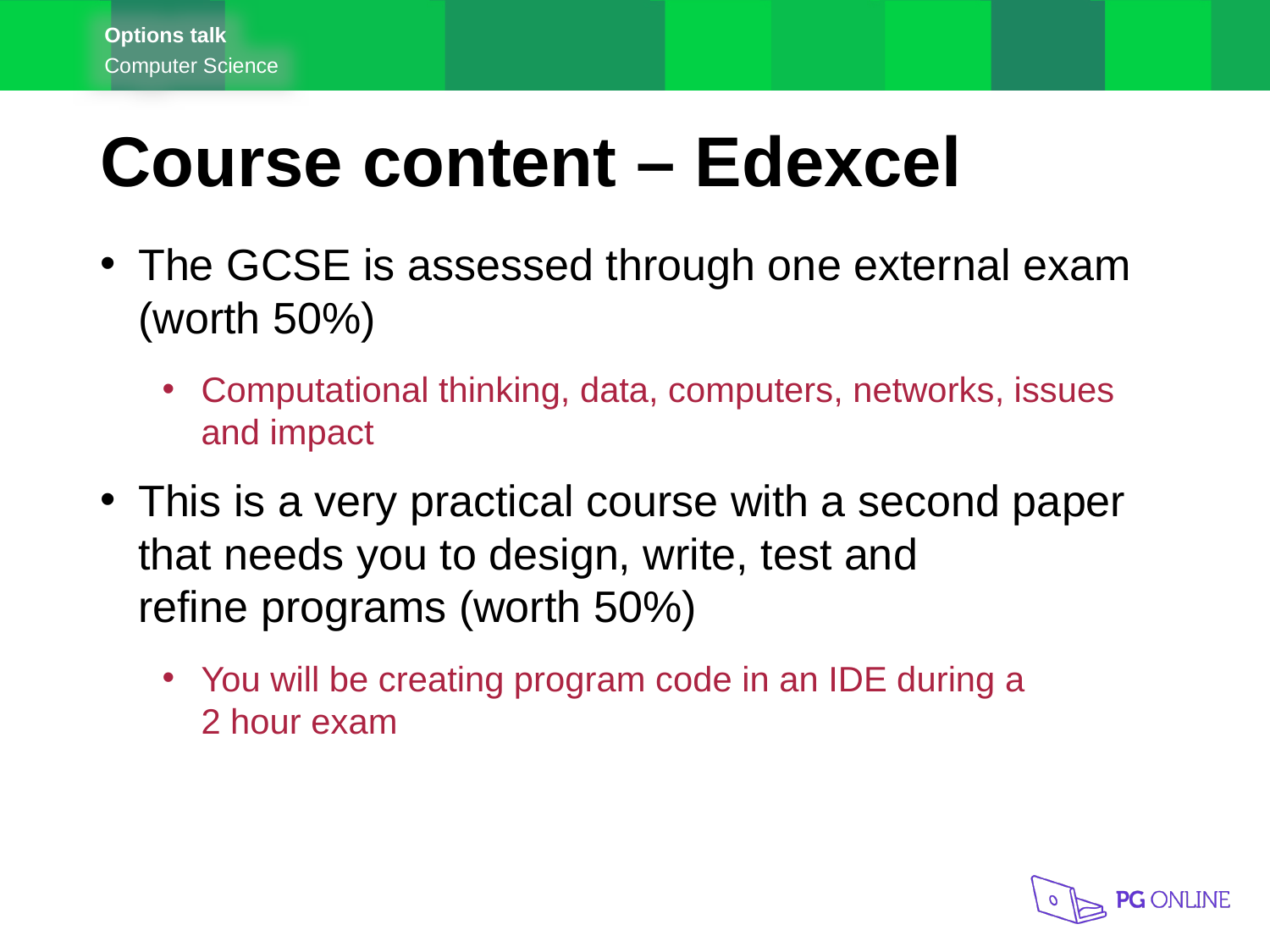

Course content – Edexcel
The GCSE is assessed through one external exam (worth 50%)
Computational thinking, data, computers, networks, issues and impact
This is a very practical course with a second paper that needs you to design, write, test and
refine programs (worth 50%)
You will be creating program code in an IDE during a
2 hour exam